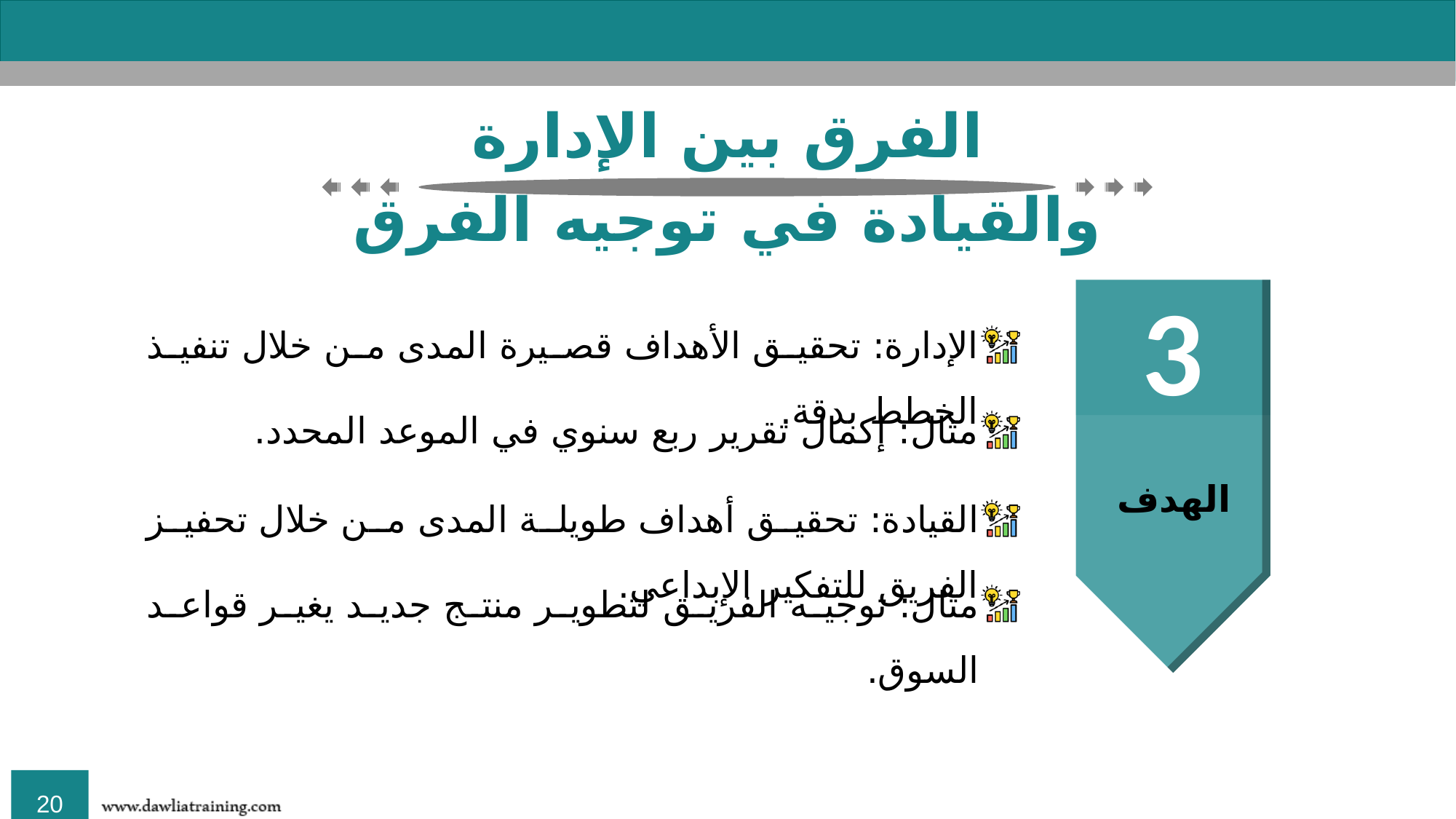

الفرق بين الإدارة والقيادة في توجيه الفرق

3

الهدف
الإدارة: تحقيق الأهداف قصيرة المدى من خلال تنفيذ الخطط بدقة.
مثال: إكمال تقرير ربع سنوي في الموعد المحدد.
القيادة: تحقيق أهداف طويلة المدى من خلال تحفيز الفريق للتفكير الإبداعي.
مثال: توجيه الفريق لتطوير منتج جديد يغير قواعد السوق.